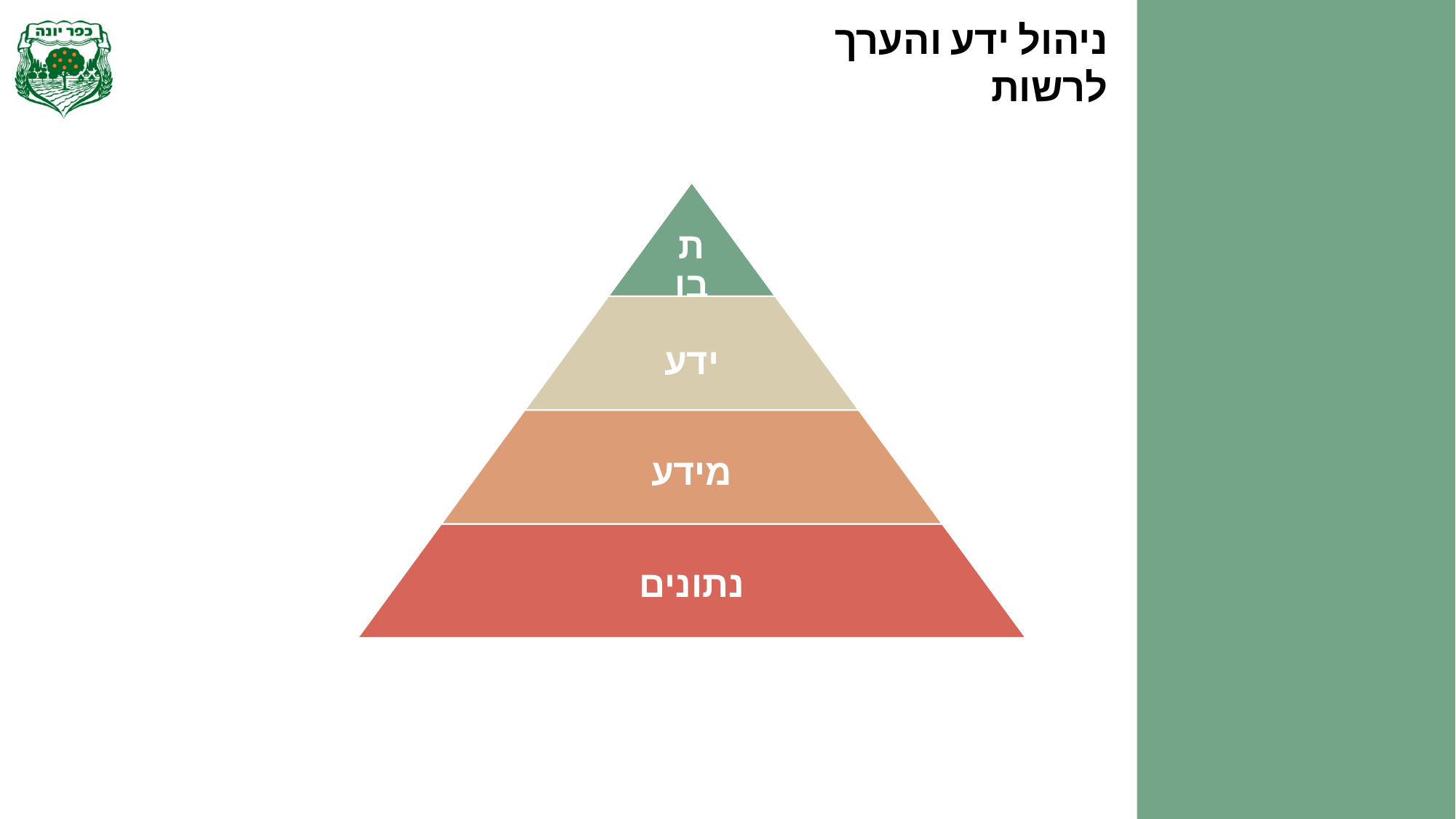

ניהול ידע והערך לרשות

תבונה
ידע
מידע
נתונים